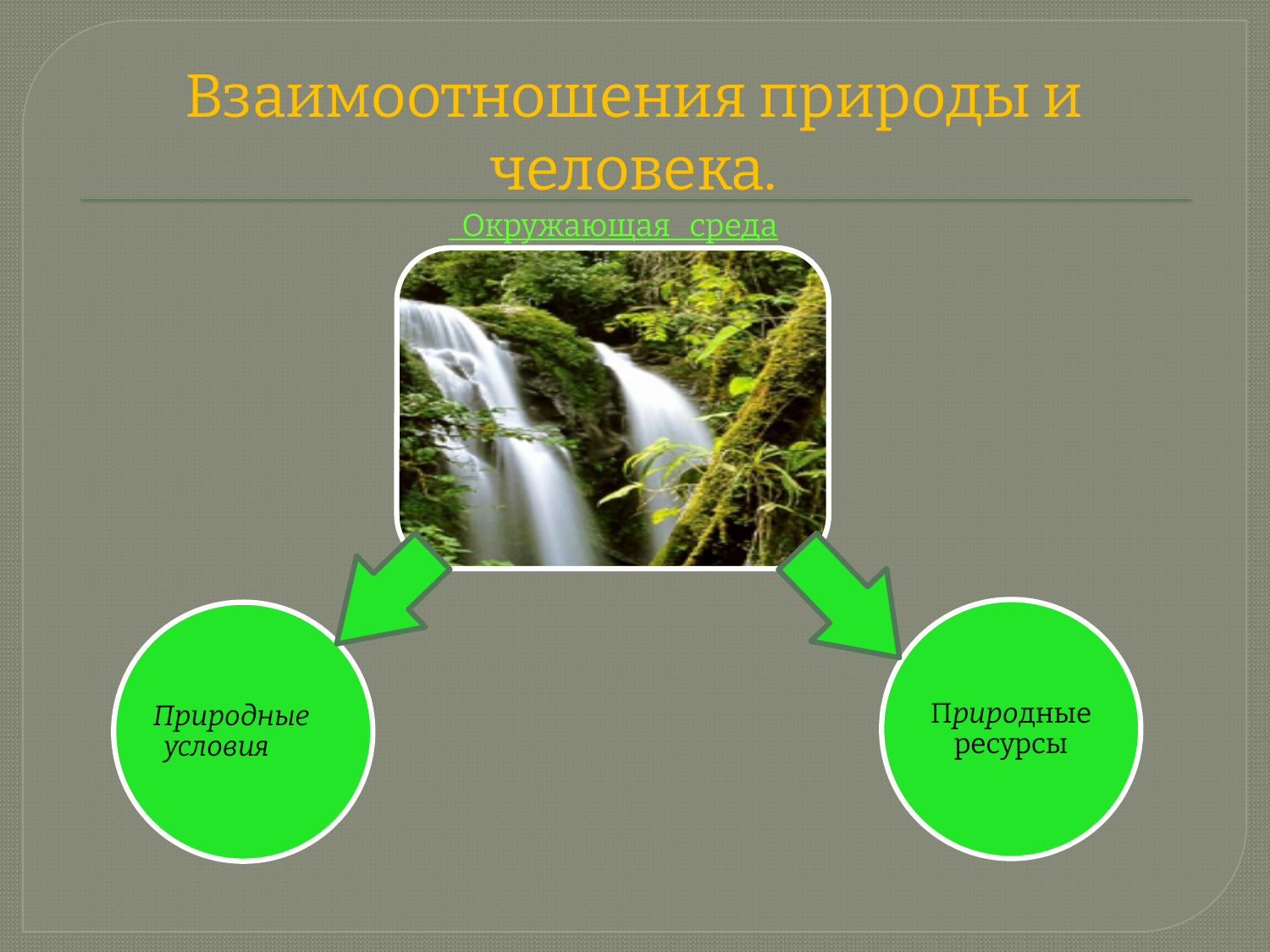

# Взаимоотношения природы и человека.
  Окружающая   среда
Природные       условия
Природные ресурсы